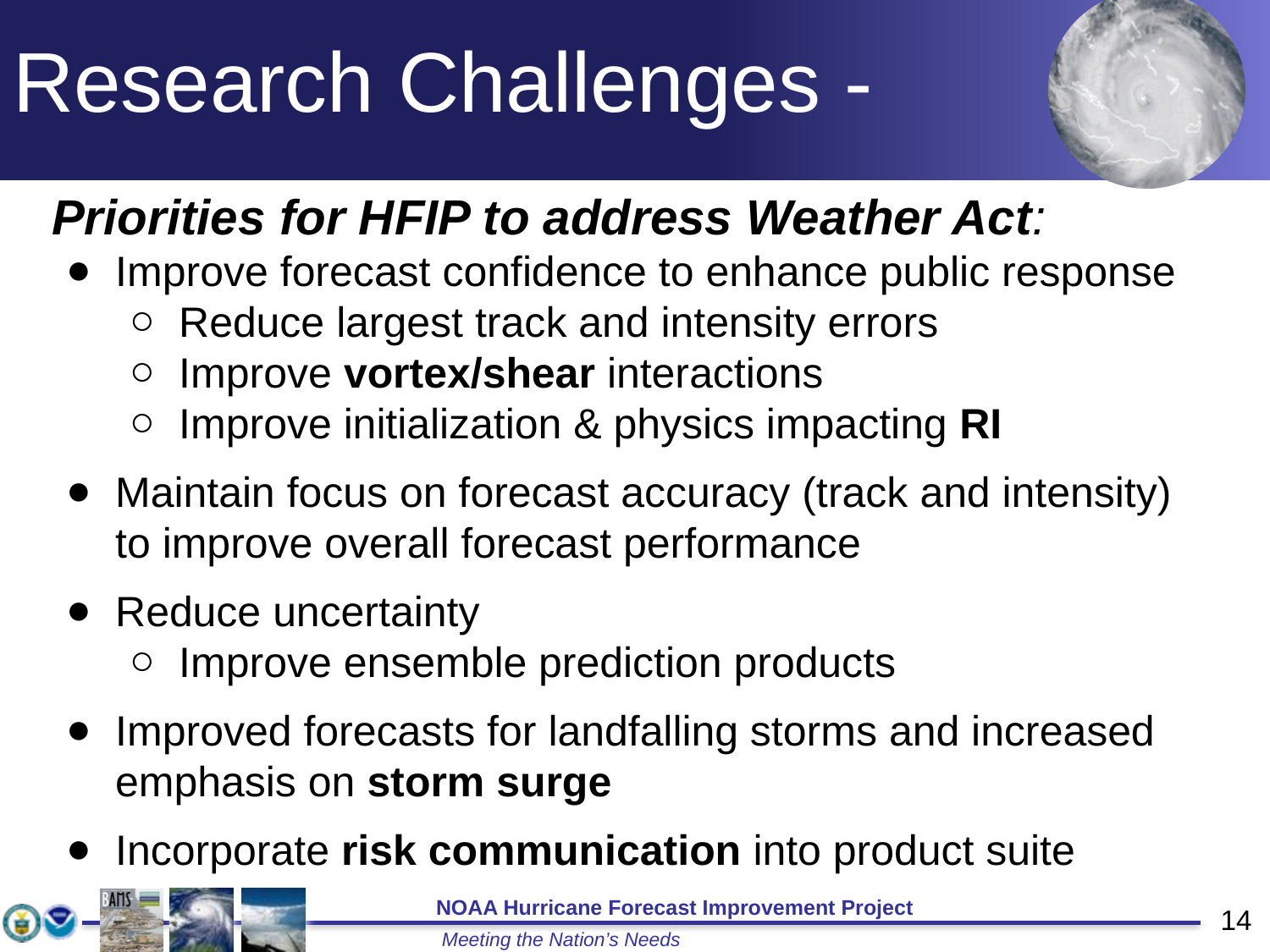

Research Challenges -
Priorities for HFIP to address Weather Act:
Improve forecast confidence to enhance public response
Reduce largest track and intensity errors
Improve vortex/shear interactions
Improve initialization & physics impacting RI
Maintain focus on forecast accuracy (track and intensity) to improve overall forecast performance
Reduce uncertainty
Improve ensemble prediction products
Improved forecasts for landfalling storms and increased emphasis on storm surge
Incorporate risk communication into product suite